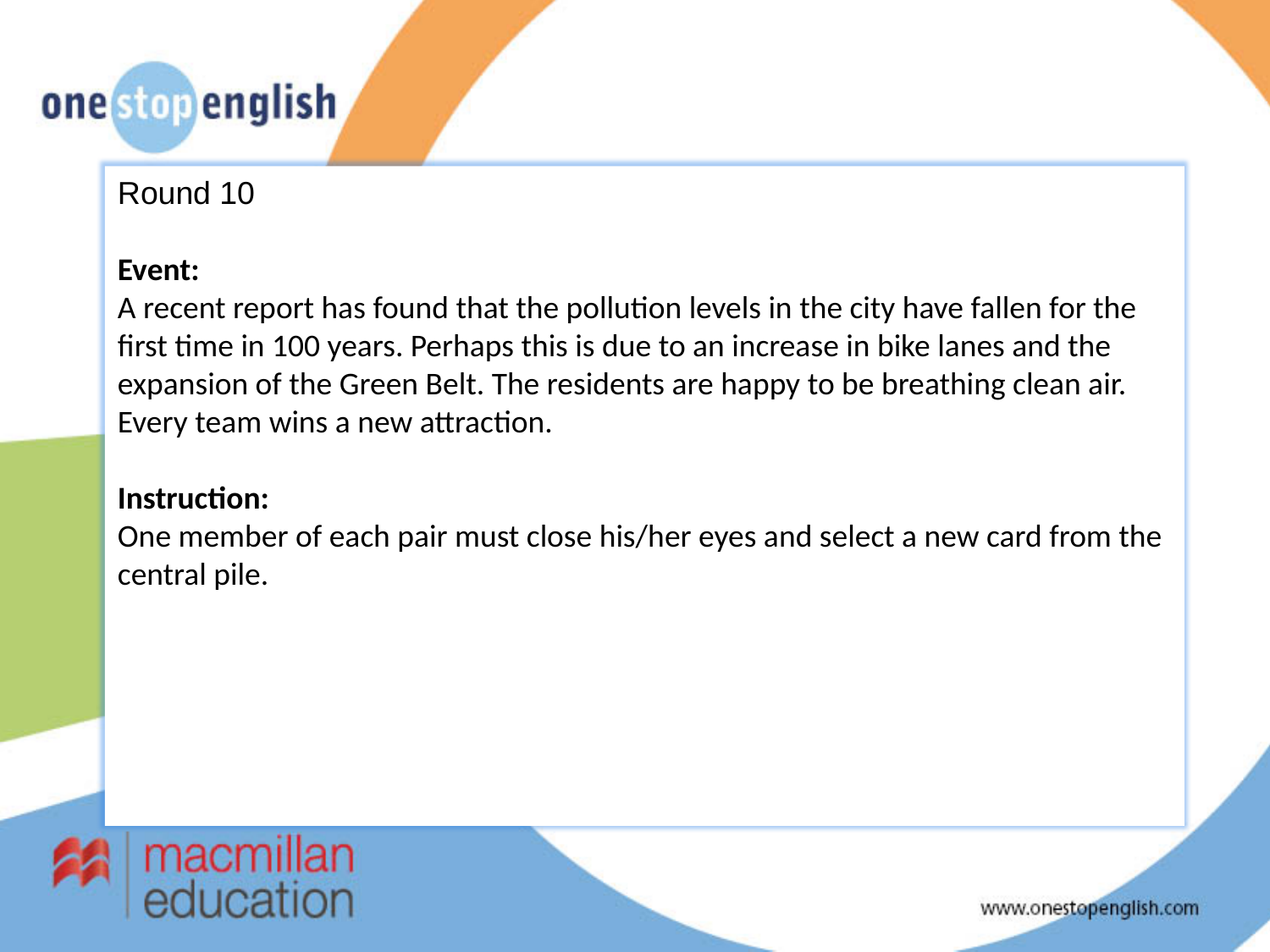

Round 10

Event:
A recent report has found that the pollution levels in the city have fallen for the first time in 100 years. Perhaps this is due to an increase in bike lanes and the expansion of the Green Belt. The residents are happy to be breathing clean air. Every team wins a new attraction.

Instruction:
One member of each pair must close his/her eyes and select a new card from the central pile.